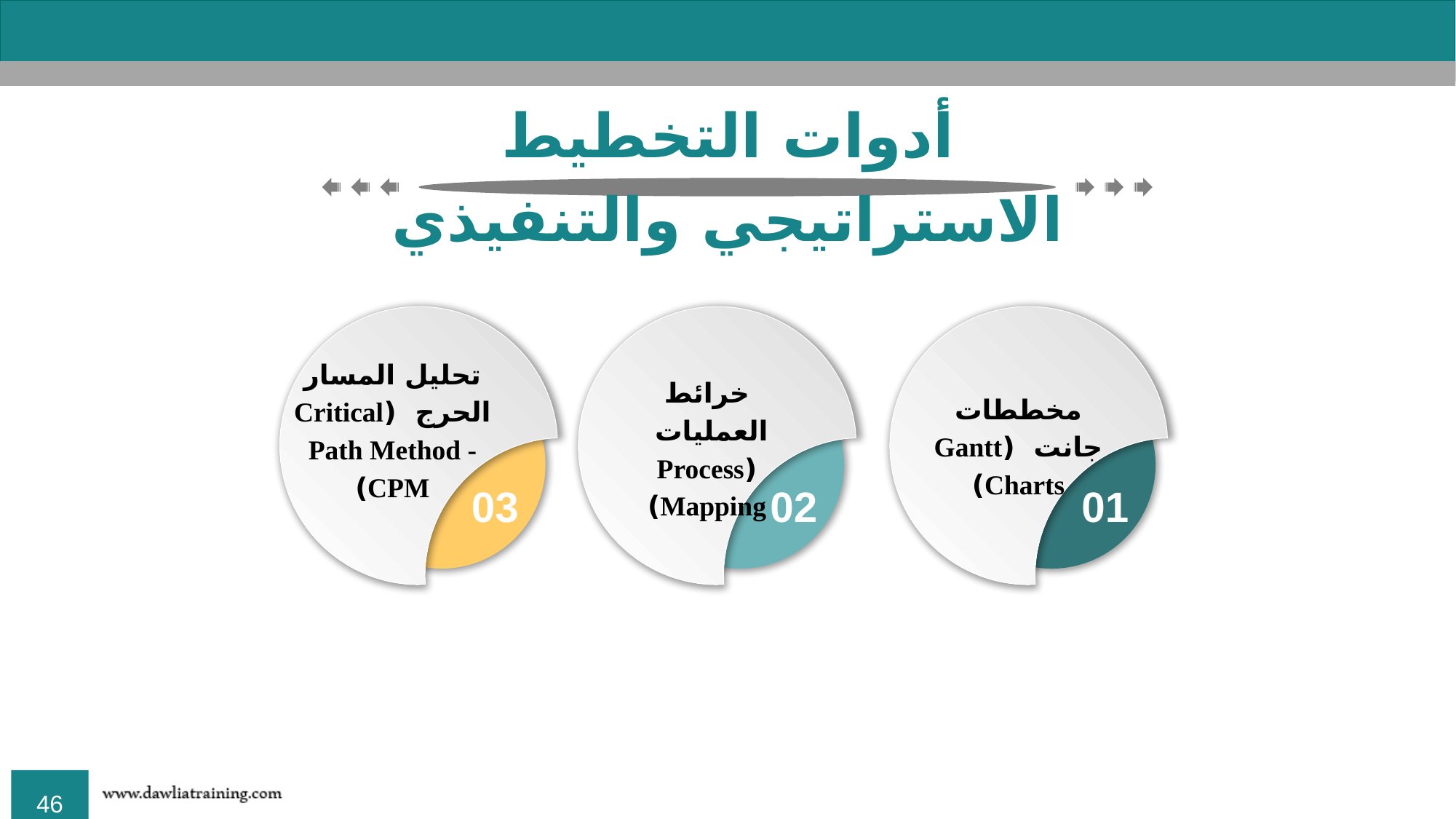

أدوات التخطيط الاستراتيجي والتنفيذي

تحليل المسار الحرج  (Critical Path Method - CPM)

03

خرائط العمليات  (Process Mapping)
02

مخططات جانت  (Gantt Charts)
01